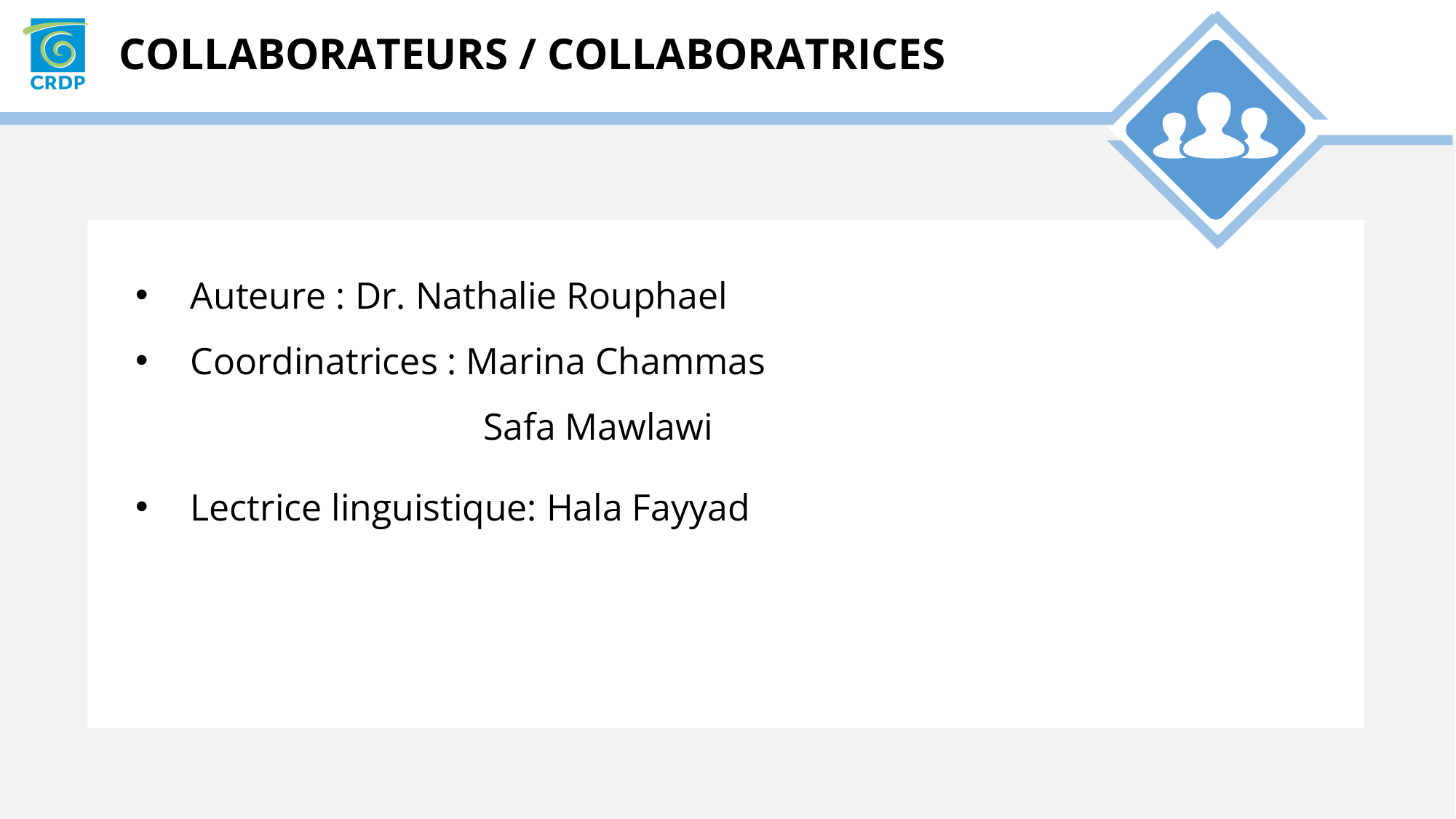

Auteure : Dr. Nathalie Rouphael
Coordinatrices : Marina Chammas
                               Safa Mawlawi
Lectrice linguistique: Hala Fayyad